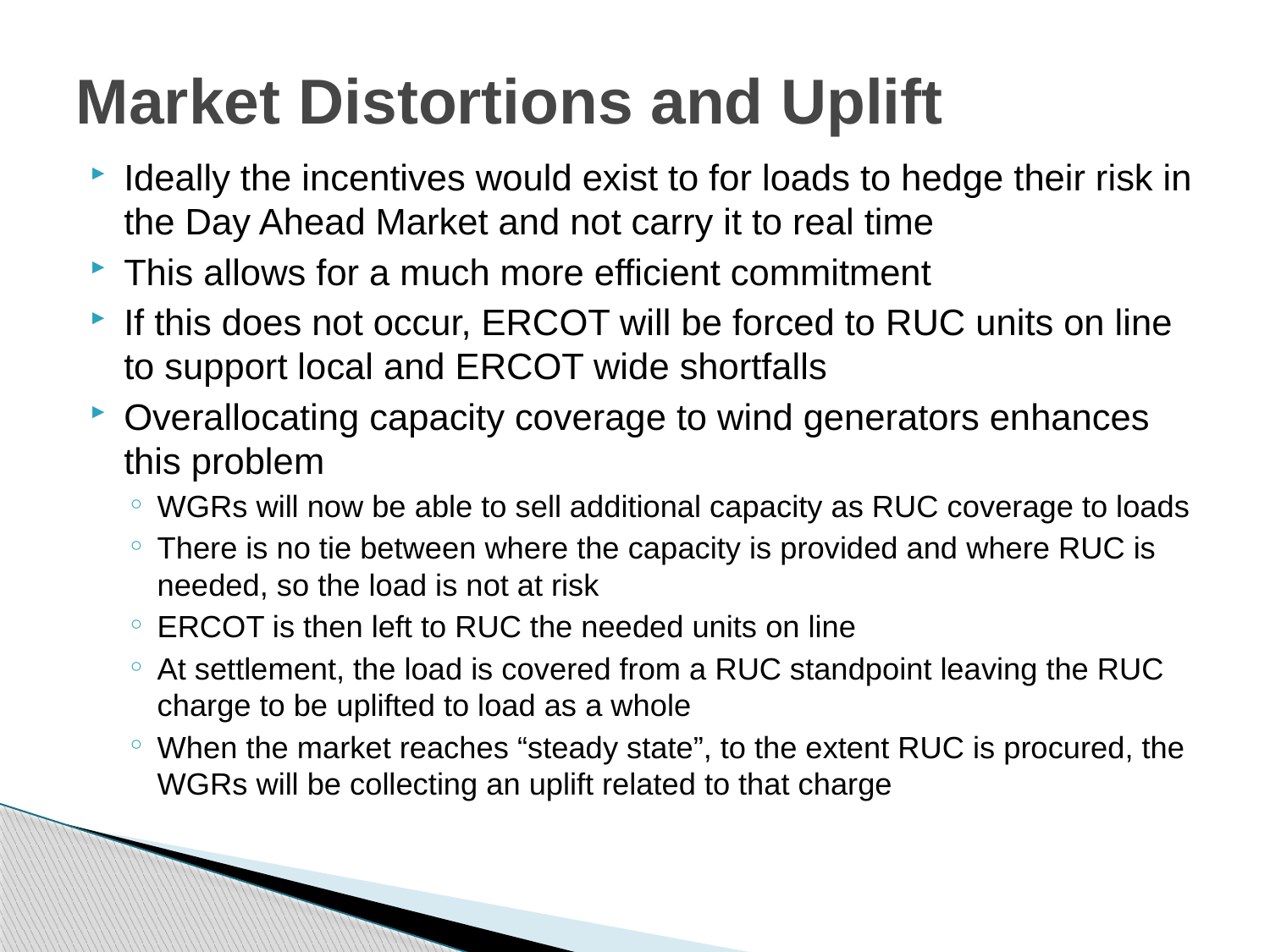

# Market Distortions and Uplift
Ideally the incentives would exist to for loads to hedge their risk in the Day Ahead Market and not carry it to real time
This allows for a much more efficient commitment
If this does not occur, ERCOT will be forced to RUC units on line to support local and ERCOT wide shortfalls
Overallocating capacity coverage to wind generators enhances this problem
WGRs will now be able to sell additional capacity as RUC coverage to loads
There is no tie between where the capacity is provided and where RUC is needed, so the load is not at risk
ERCOT is then left to RUC the needed units on line
At settlement, the load is covered from a RUC standpoint leaving the RUC charge to be uplifted to load as a whole
When the market reaches “steady state”, to the extent RUC is procured, the WGRs will be collecting an uplift related to that charge